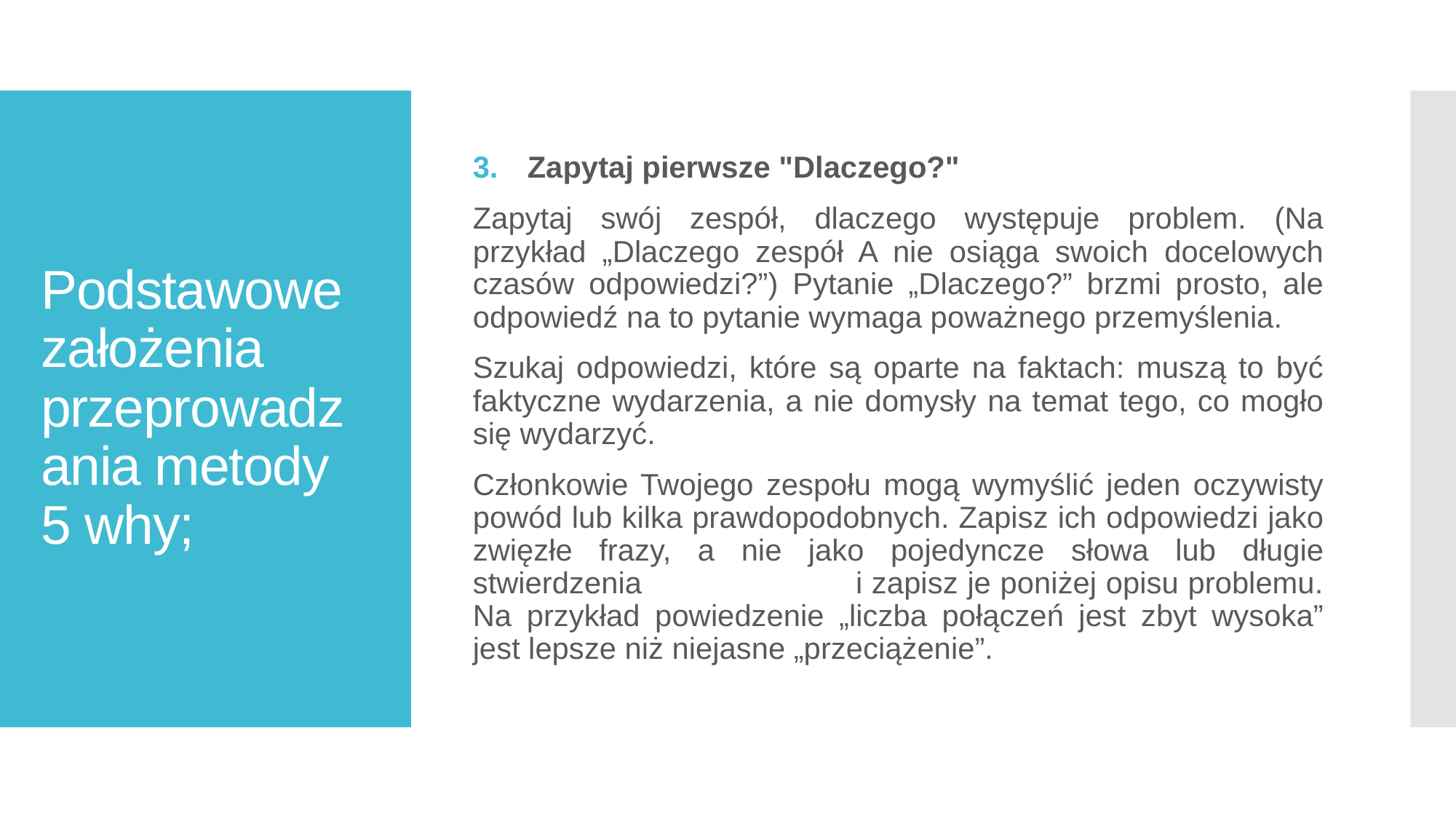

Zapytaj pierwsze "Dlaczego?"
Zapytaj swój zespół, dlaczego występuje problem. (Na przykład „Dlaczego zespół A nie osiąga swoich docelowych czasów odpowiedzi?”) Pytanie „Dlaczego?” brzmi prosto, ale odpowiedź na to pytanie wymaga poważnego przemyślenia.
Szukaj odpowiedzi, które są oparte na faktach: muszą to być faktyczne wydarzenia, a nie domysły na temat tego, co mogło się wydarzyć.
Członkowie Twojego zespołu mogą wymyślić jeden oczywisty powód lub kilka prawdopodobnych. Zapisz ich odpowiedzi jako zwięzłe frazy, a nie jako pojedyncze słowa lub długie stwierdzenia                       i zapisz je poniżej opisu problemu. Na przykład powiedzenie „liczba połączeń jest zbyt wysoka” jest lepsze niż niejasne „przeciążenie”.
# Podstawowe założenia przeprowadzania metody 5 why;